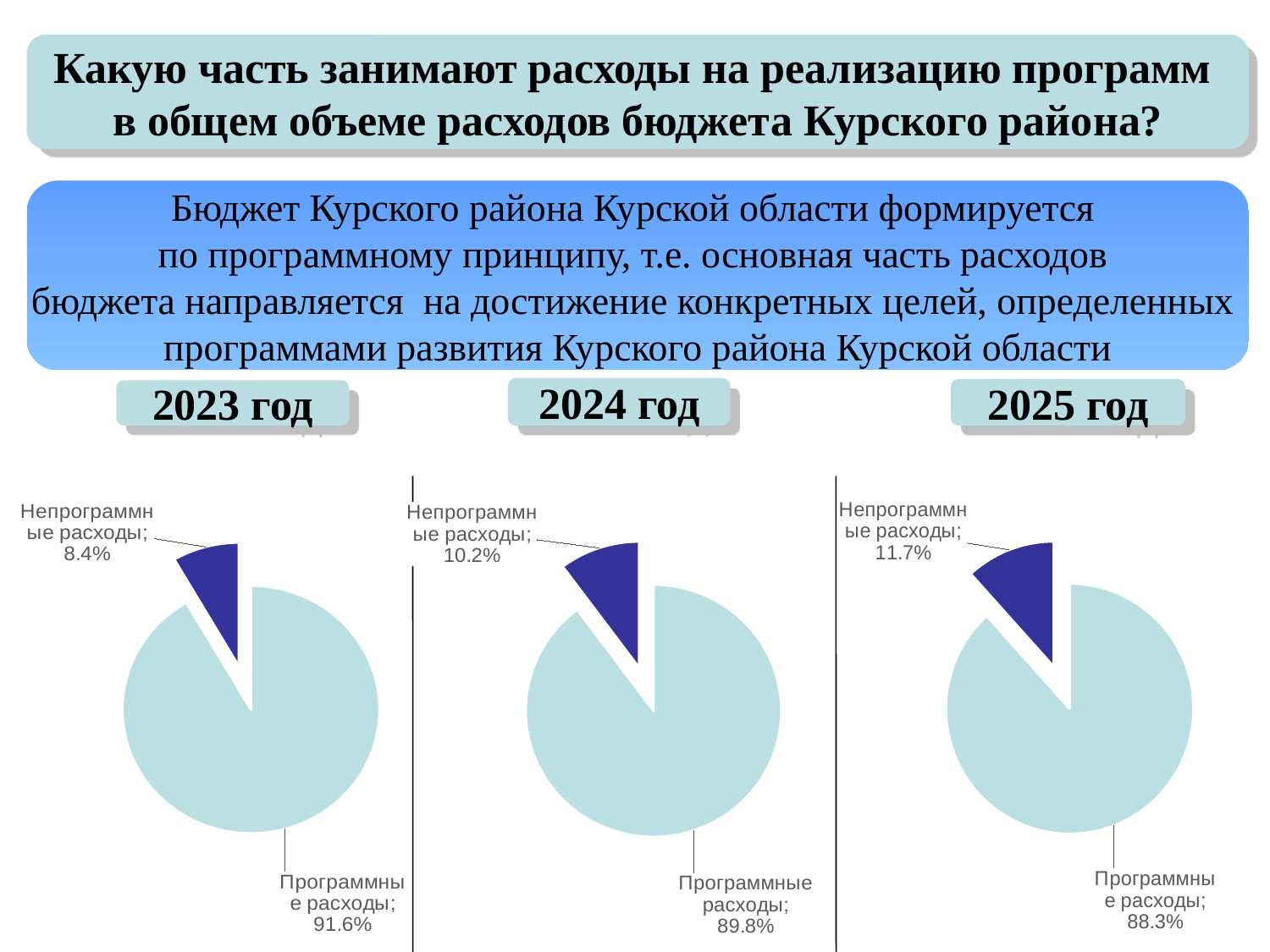

Какую часть занимают расходы на реализацию программ
в общем объеме расходов бюджета Курского района?
Бюджет Курского района Курской области формируется
по программному принципу, т.е. основная часть расходов
бюджета направляется  на достижение конкретных целей, определенных
программами развития Курского района Курской области

2024 год
2025 год
2023 год

### Chart

| Category | Столбец1 |
|---|---|
| Программные расходы | 0.916 |
| Непрограммные расходы | 0.084 |

### Chart

| Category | Столбец1 |
|---|---|
| Программные расходы | 0.898 |
| Непрограммные расходы | 0.102 |

### Chart

| Category | Столбец1 |
|---|---|
| Программные расходы | 0.883 |
| Непрограммные расходы | 0.117 |
74